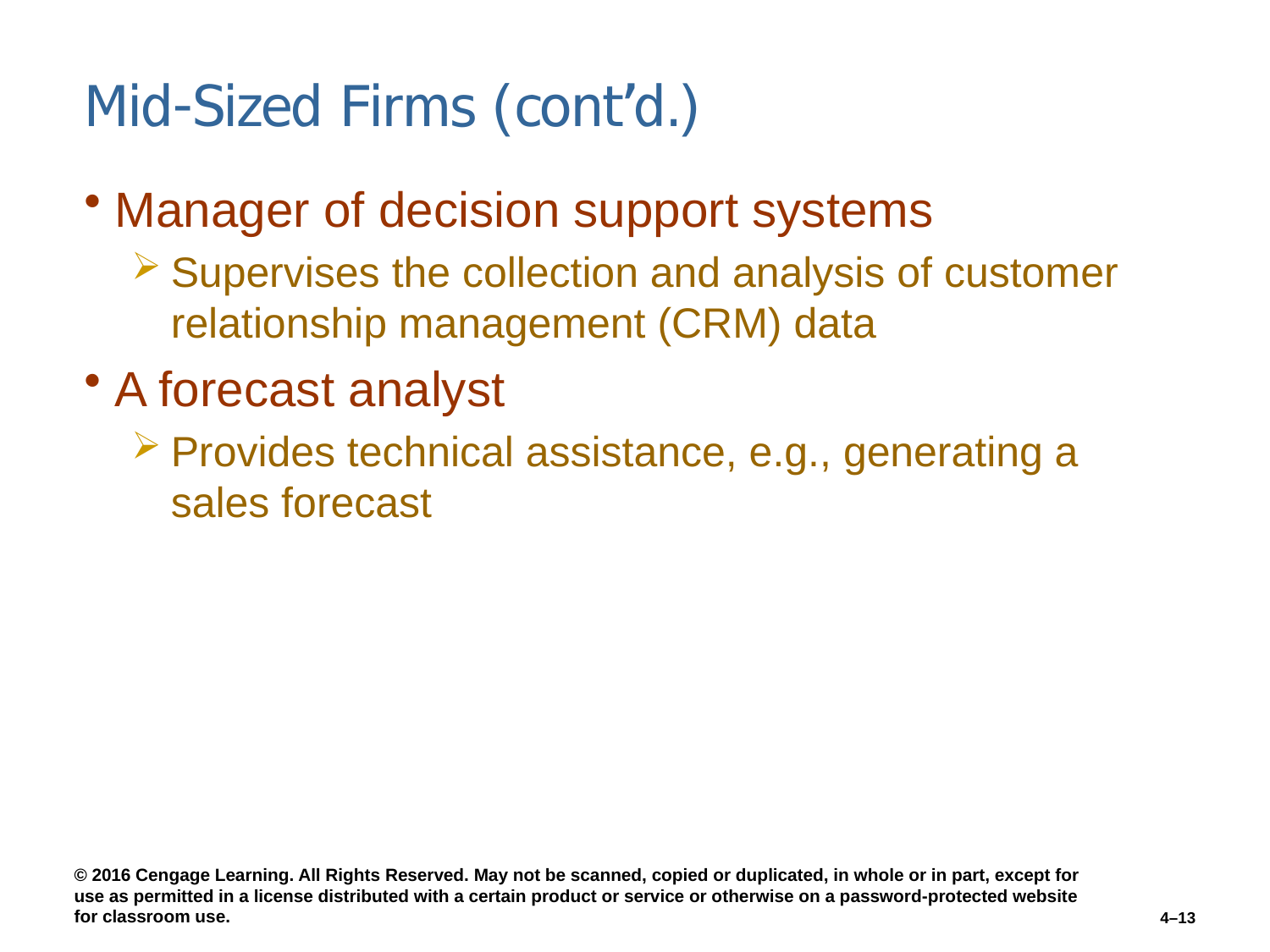

# Mid-Sized Firms (cont’d.)
Manager of decision support systems
Supervises the collection and analysis of customer relationship management (CRM) data
A forecast analyst
Provides technical assistance, e.g., generating a sales forecast
4–13
© 2016 Cengage Learning. All Rights Reserved. May not be scanned, copied or duplicated, in whole or in part, except for use as permitted in a license distributed with a certain product or service or otherwise on a password-protected website for classroom use.